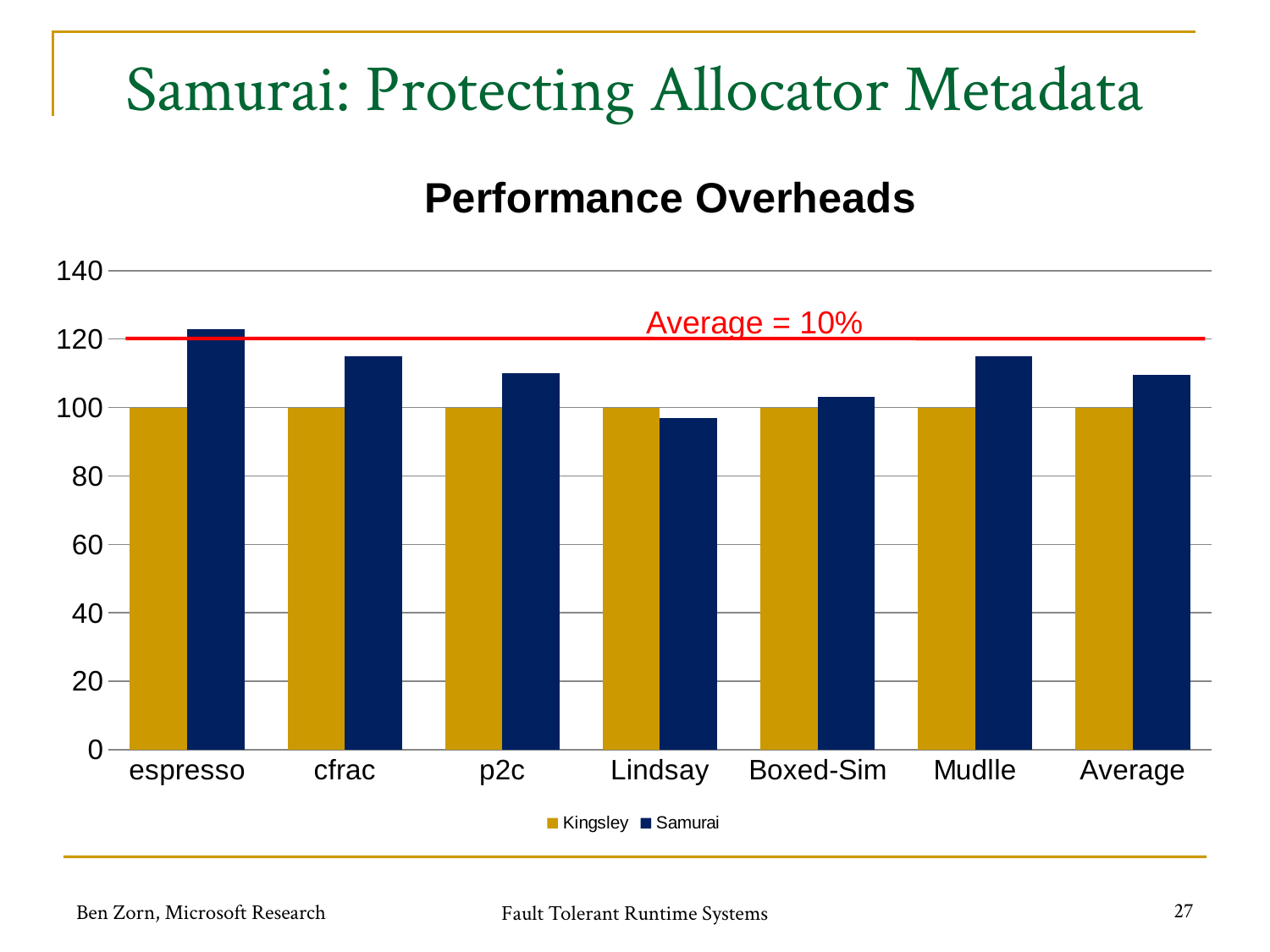

# Samurai: Protecting Allocator Metadata

### Chart: Performance Overheads

| Category | Kingsley | Samurai |
|---|---|---|
| espresso | 100.0 | 123.0 |
| cfrac | 100.0 | 115.0 |
| p2c | 100.0 | 110.0 |
| Lindsay | 100.0 | 97.0 |
| Boxed-Sim | 100.0 | 103.0 |
| Mudlle | 100.0 | 115.0 |
| Average | 100.0 | 109.6 |
Average = 10%
Ben Zorn, Microsoft Research
27
Fault Tolerant Runtime Systems